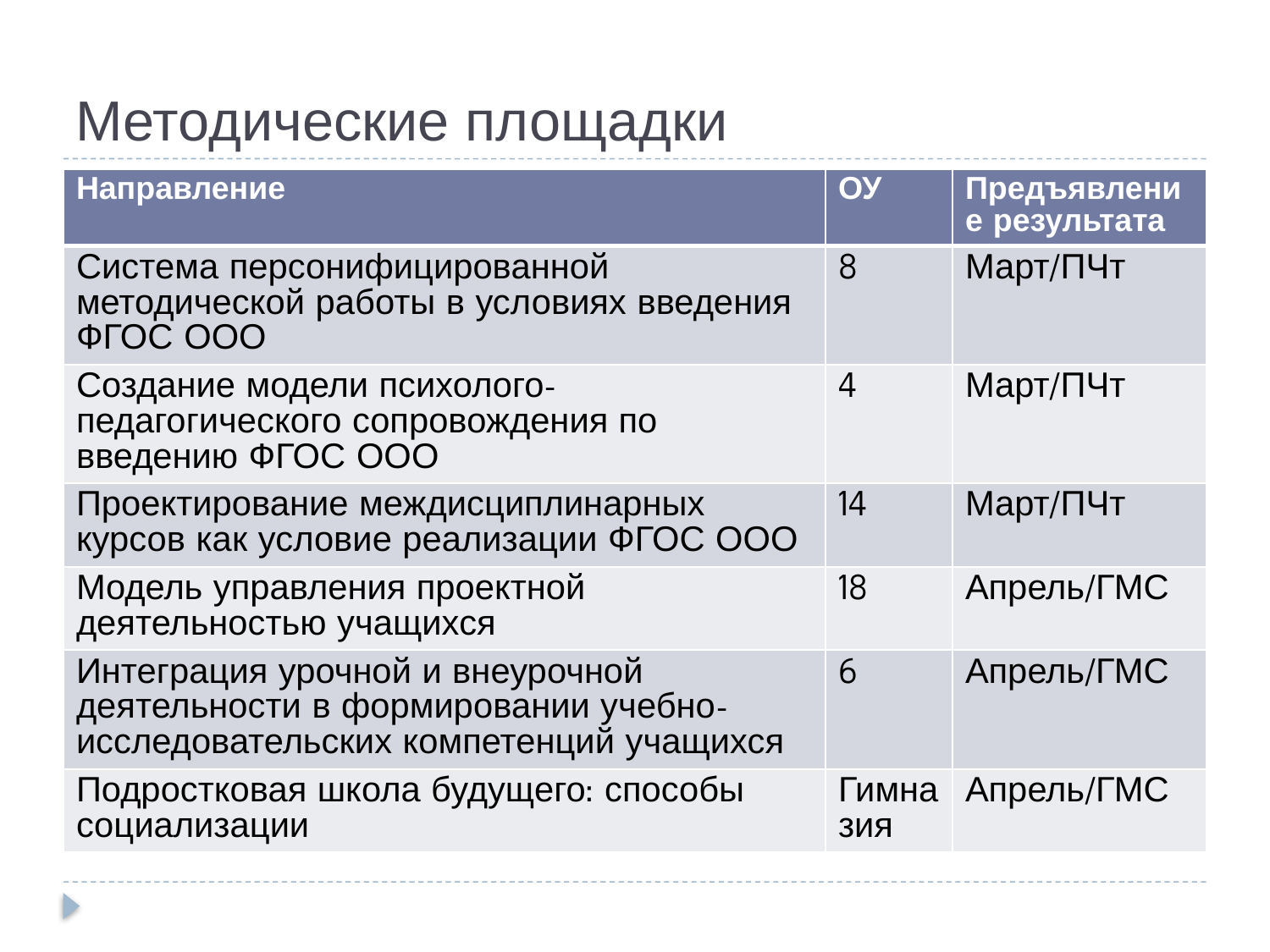

# Методические площадки
| Направление | ОУ | Предъявление результата |
| --- | --- | --- |
| Система персонифицированной методической работы в условиях введения ФГОС ООО | 8 | Март/ПЧт |
| Создание модели психолого-педагогического сопровождения по введению ФГОС ООО | 4 | Март/ПЧт |
| Проектирование междисциплинарных курсов как условие реализации ФГОС ООО | 14 | Март/ПЧт |
| Модель управления проектной деятельностью учащихся | 18 | Апрель/ГМС |
| Интеграция урочной и внеурочной деятельности в формировании учебно-исследовательских компетенций учащихся | 6 | Апрель/ГМС |
| Подростковая школа будущего: способы социализации | Гимназия | Апрель/ГМС |